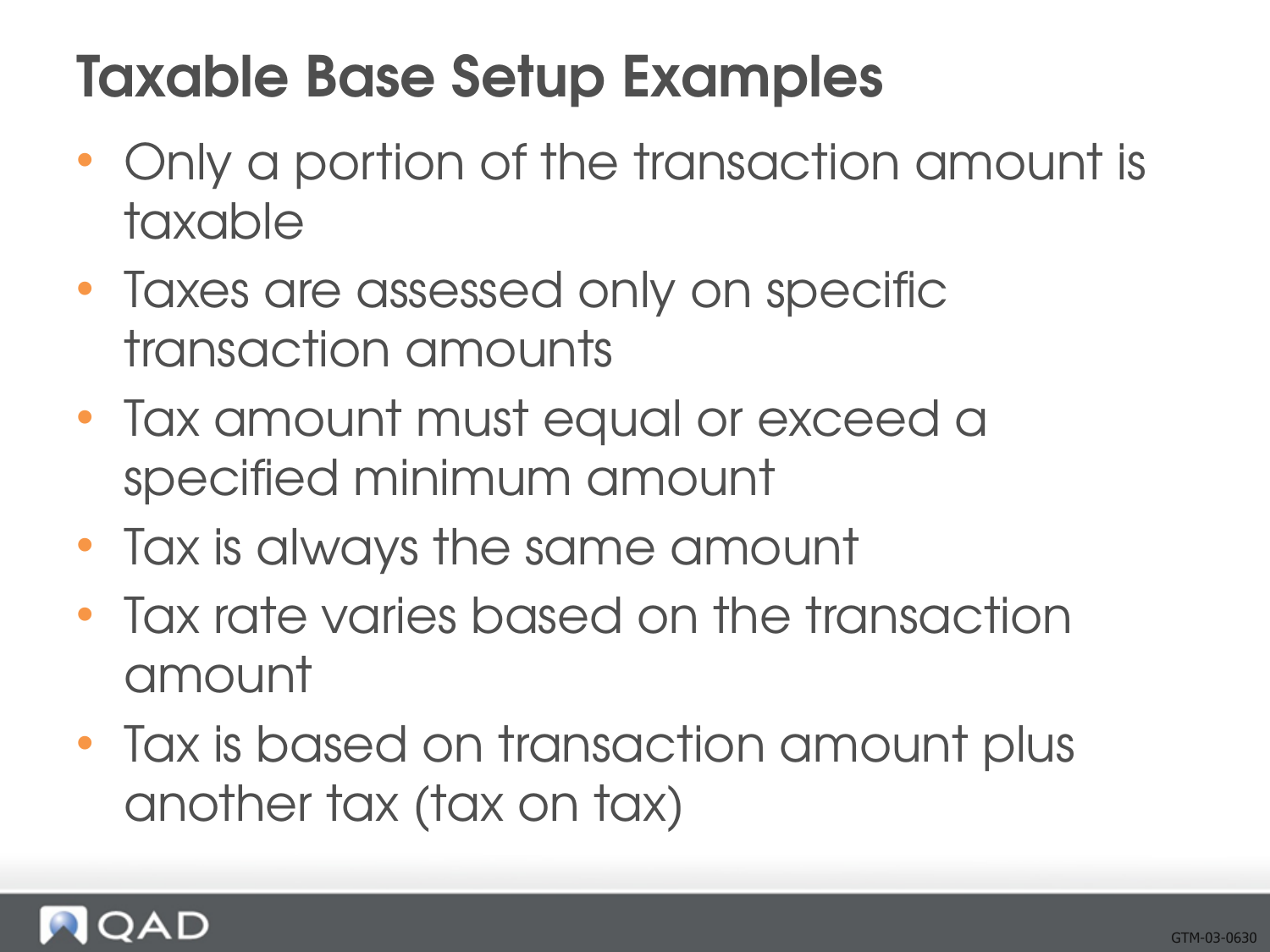

# Taxable Base Setup Examples
Only a portion of the transaction amount is taxable
Taxes are assessed only on specific transaction amounts
Tax amount must equal or exceed a specified minimum amount
Tax is always the same amount
Tax rate varies based on the transaction amount
Tax is based on transaction amount plus another tax (tax on tax)
GTM-03-0630